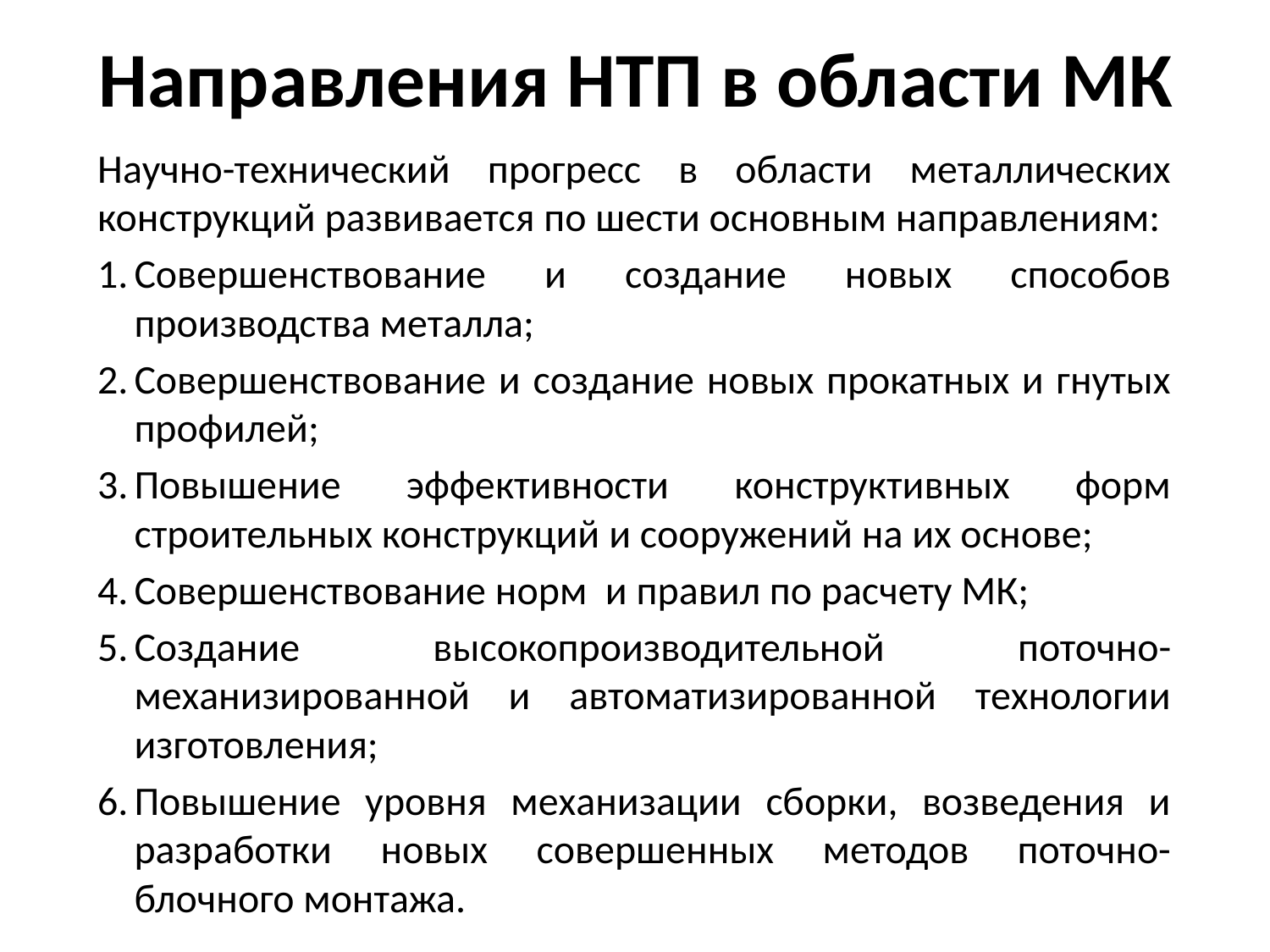

# Направления НТП в области МК
Научно-технический прогресс в области металлических конструкций развивается по шести основным направлениям:
Совершенствование и создание новых способов производства металла;
Совершенствование и создание новых прокатных и гнутых профилей;
Повышение эффективности конструктивных форм строительных конструкций и сооружений на их основе;
Совершенствование норм  и правил по расчету МК;
Создание высокопроизводительной поточно-механизированной и автоматизированной технологии изготовления;
Повышение уровня механизации сборки, возведения и разработки новых совершенных методов поточно-блочного монтажа.